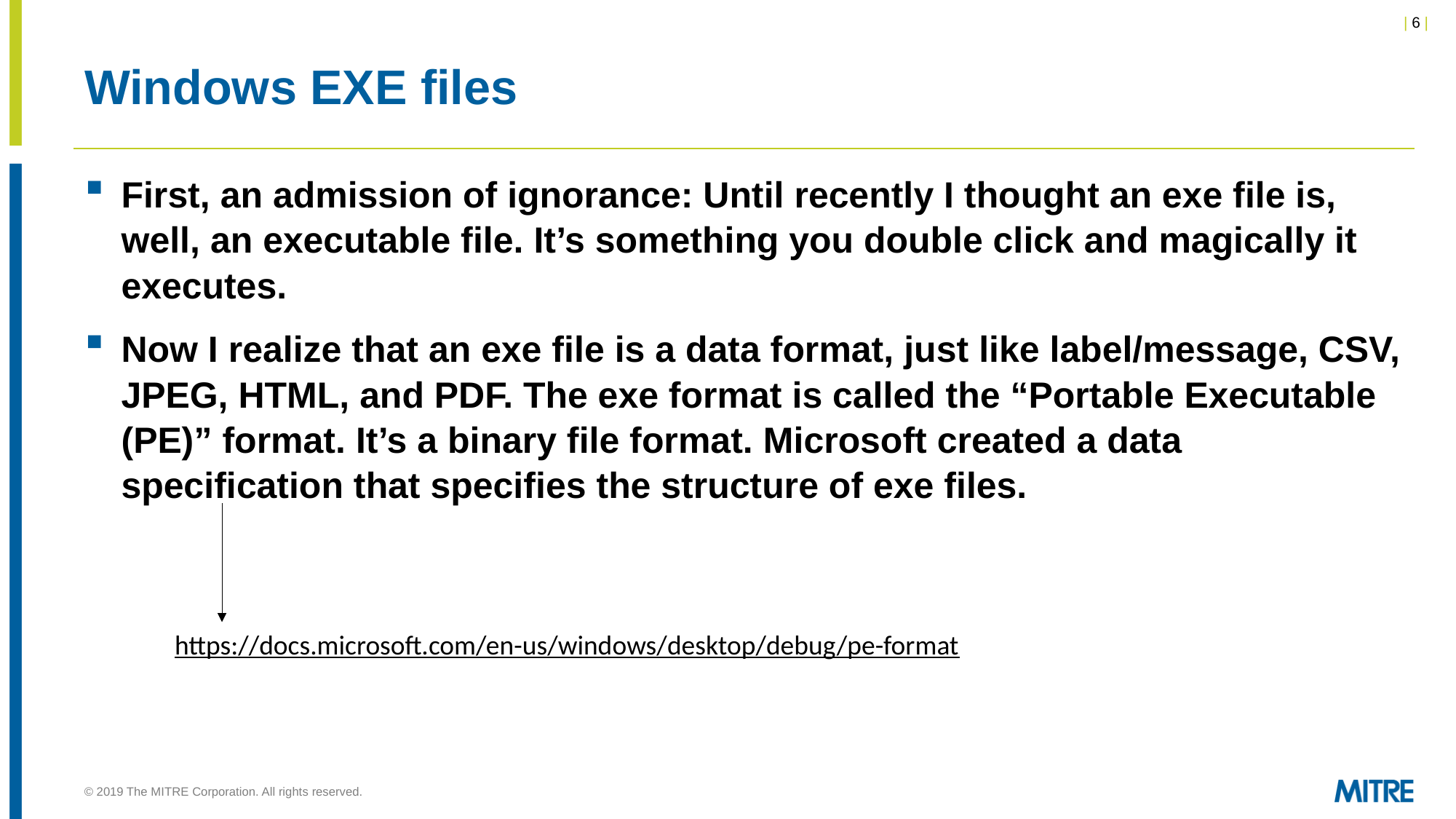

# Windows EXE files
First, an admission of ignorance: Until recently I thought an exe file is, well, an executable file. It’s something you double click and magically it executes.
Now I realize that an exe file is a data format, just like label/message, CSV, JPEG, HTML, and PDF. The exe format is called the “Portable Executable (PE)” format. It’s a binary file format. Microsoft created a data specification that specifies the structure of exe files.
https://docs.microsoft.com/en-us/windows/desktop/debug/pe-format
© 2019 The MITRE Corporation. All rights reserved.